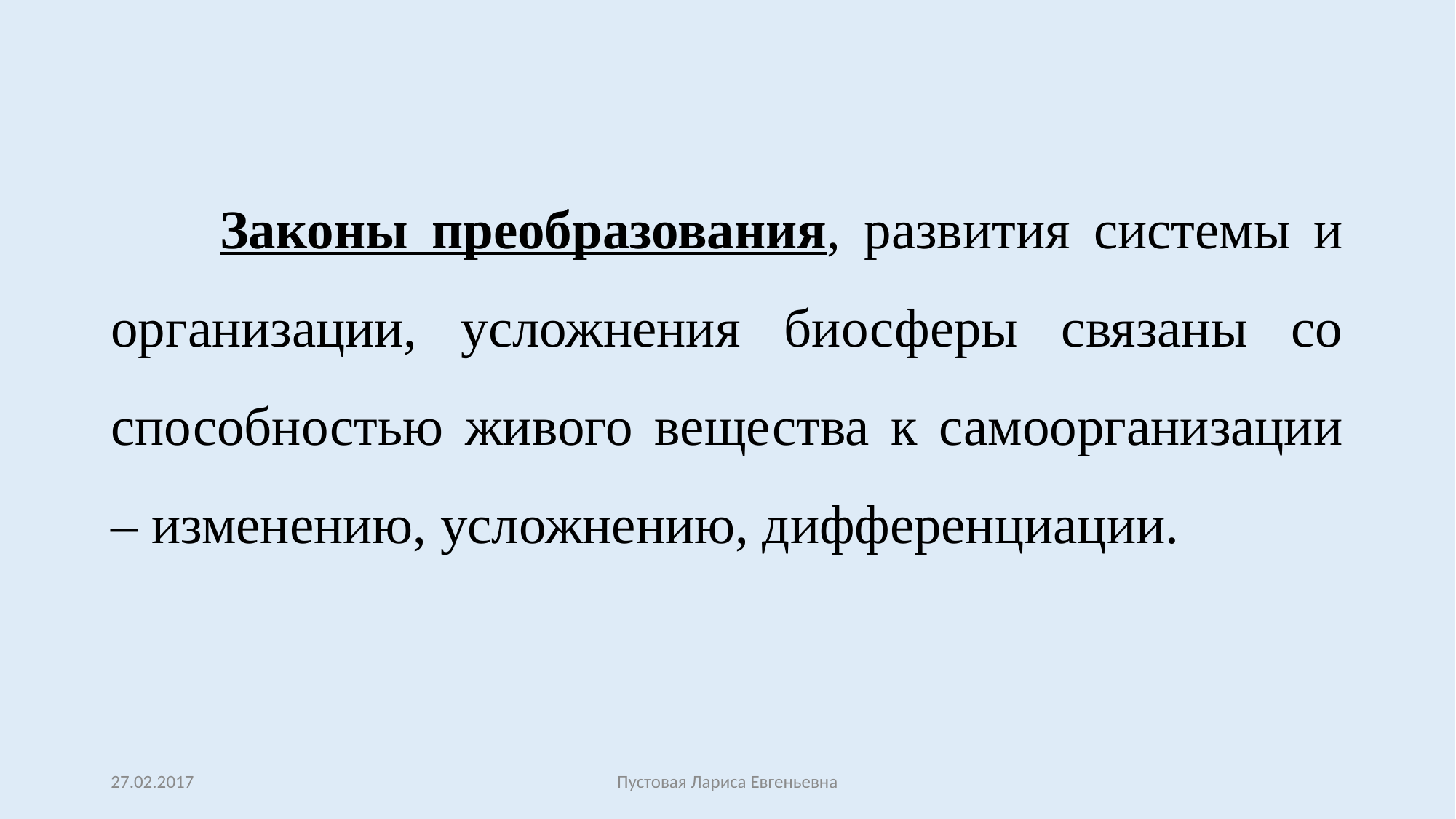

# Законы преобразования, развития системы и организации, усложнения биосферы связаны со способностью живого вещества к самоорганизации – изменению, усложнению, дифференциации.
27.02.2017
Пустовая Лариса Евгеньевна